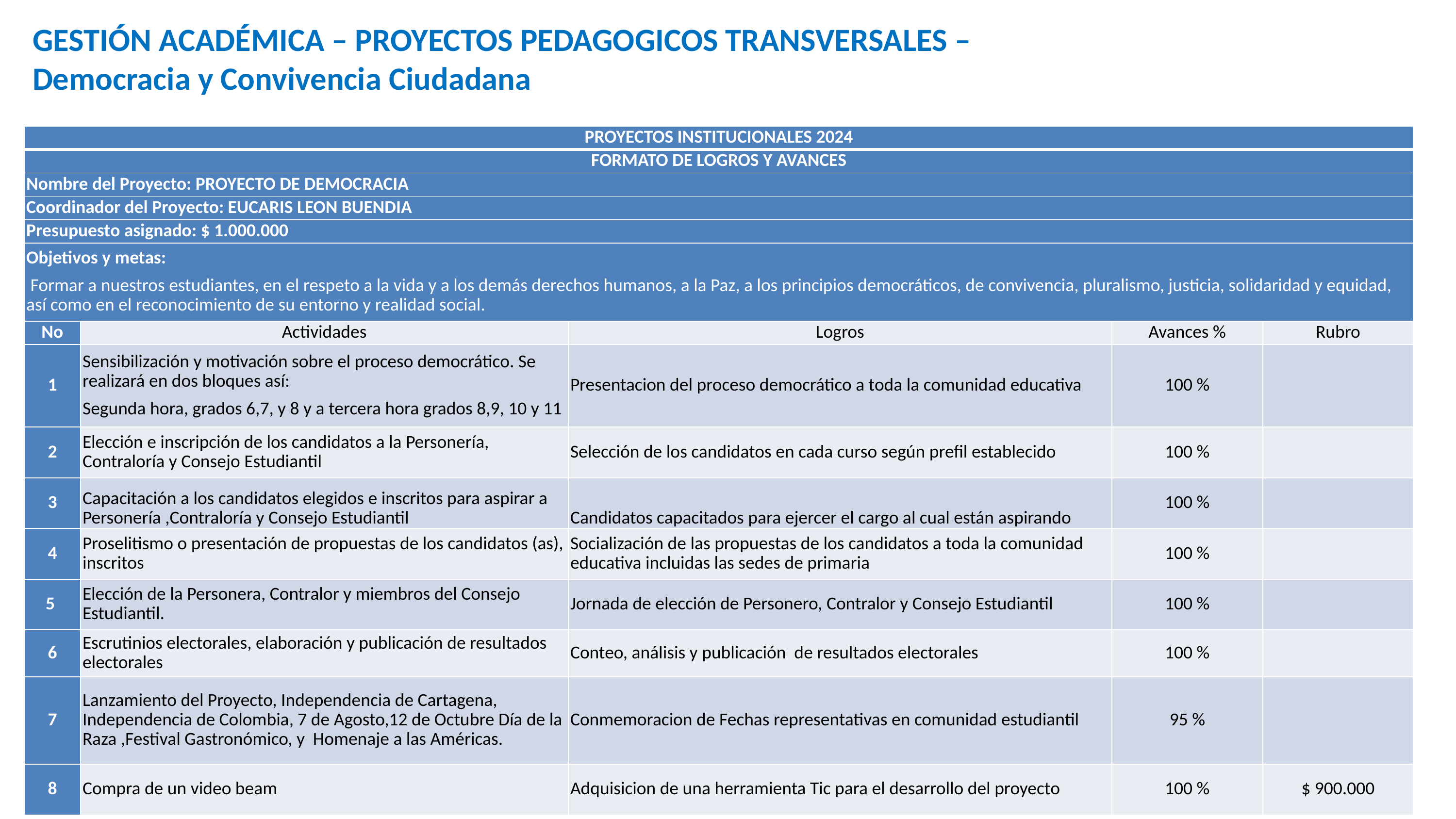

GESTIÓN ACADÉMICA – PROYECTOS PEDAGOGICOS TRANSVERSALES –
Democracia y Convivencia Ciudadana
| PROYECTOS INSTITUCIONALES 2024 |  |  |  |  |
| --- | --- | --- | --- | --- |
| FORMATO DE LOGROS Y AVANCES |  |  |  |  |
| Nombre del Proyecto: PROYECTO DE DEMOCRACIA |  |  |  |  |
| Coordinador del Proyecto: EUCARIS LEON BUENDIA |  |  |  |  |
| Presupuesto asignado: $ 1.000.000 |  |  |  |  |
| Objetivos y metas: Formar a nuestros estudiantes, en el respeto a la vida y a los demás derechos humanos, a la Paz, a los principios democráticos, de convivencia, pluralismo, justicia, solidaridad y equidad, así como en el reconocimiento de su entorno y realidad social. |  |  |  |  |
| No | Actividades | Logros | Avances % | Rubro |
| 1 | Sensibilización y motivación sobre el proceso democrático. Se realizará en dos bloques así: Segunda hora, grados 6,7, y 8 y a tercera hora grados 8,9, 10 y 11 | Presentacion del proceso democrático a toda la comunidad educativa | 100 % |  |
| 2 | Elección e inscripción de los candidatos a la Personería, Contraloría y Consejo Estudiantil | Selección de los candidatos en cada curso según prefil establecido | 100 % |  |
| 3 | Capacitación a los candidatos elegidos e inscritos para aspirar a Personería ,Contraloría y Consejo Estudiantil | Candidatos capacitados para ejercer el cargo al cual están aspirando | 100 % |  |
| 4 | Proselitismo o presentación de propuestas de los candidatos (as), inscritos | Socialización de las propuestas de los candidatos a toda la comunidad educativa incluidas las sedes de primaria | 100 % |  |
| 5 | Elección de la Personera, Contralor y miembros del Consejo Estudiantil. | Jornada de elección de Personero, Contralor y Consejo Estudiantil | 100 % |  |
| 6 | Escrutinios electorales, elaboración y publicación de resultados electorales | Conteo, análisis y publicación de resultados electorales | 100 % |  |
| 7 | Lanzamiento del Proyecto, Independencia de Cartagena, Independencia de Colombia, 7 de Agosto,12 de Octubre Día de la Raza ,Festival Gastronómico, y Homenaje a las Américas. | Conmemoracion de Fechas representativas en comunidad estudiantil | 95 % |  |
| 8 | Compra de un video beam | Adquisicion de una herramienta Tic para el desarrollo del proyecto | 100 % | $ 900.000 |